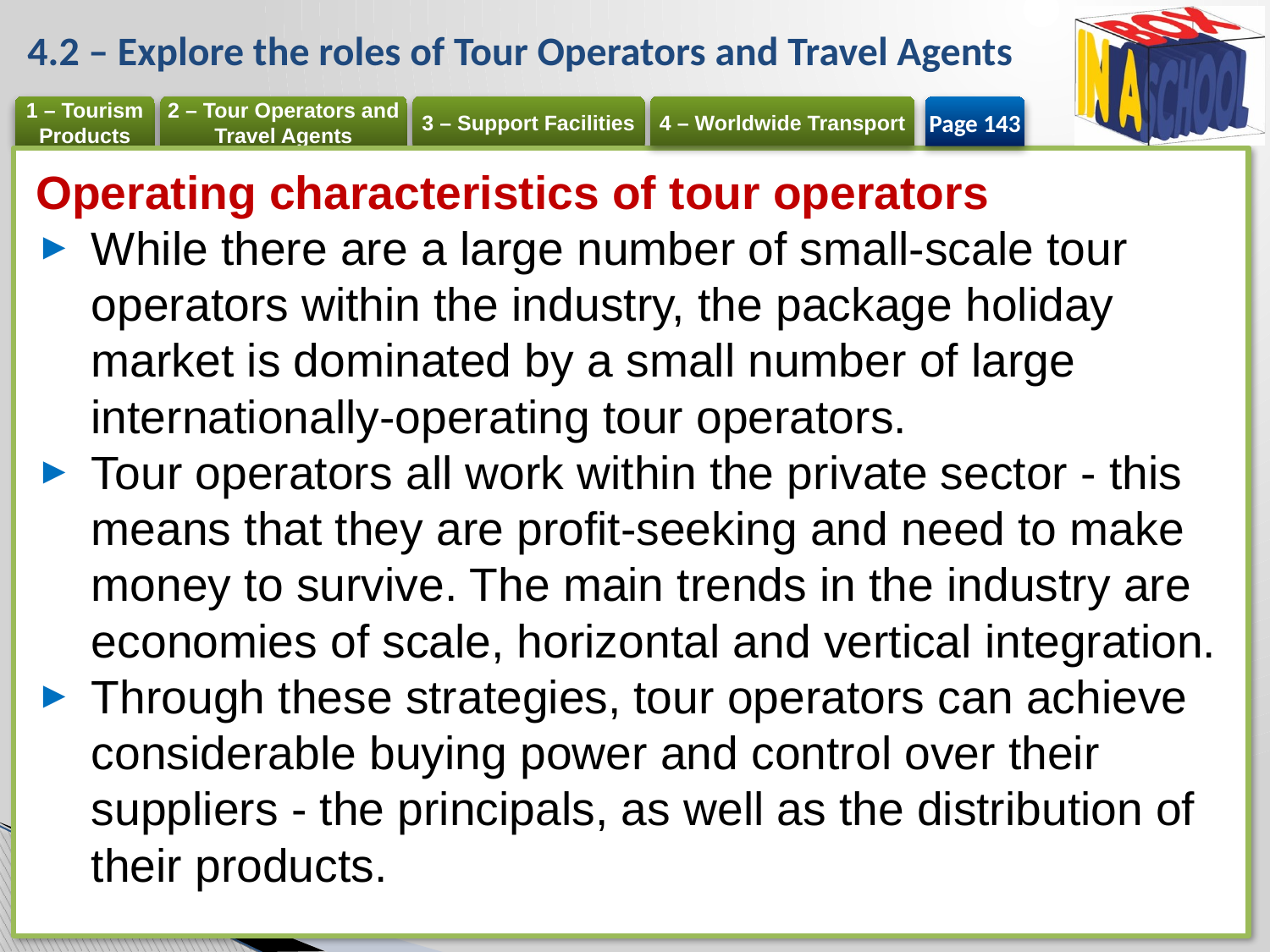

# 4.2 – Explore the roles of Tour Operators and Travel Agents
Page 143
Operating characteristics of tour operators
While there are a large number of small-scale tour operators within the industry, the package holiday market is dominated by a small number of large internationally-operating tour operators.
Tour operators all work within the private sector - this means that they are profit-seeking and need to make money to survive. The main trends in the industry are economies of scale, horizontal and vertical integration.
Through these strategies, tour operators can achieve considerable buying power and control over their suppliers - the principals, as well as the distribution of their products.